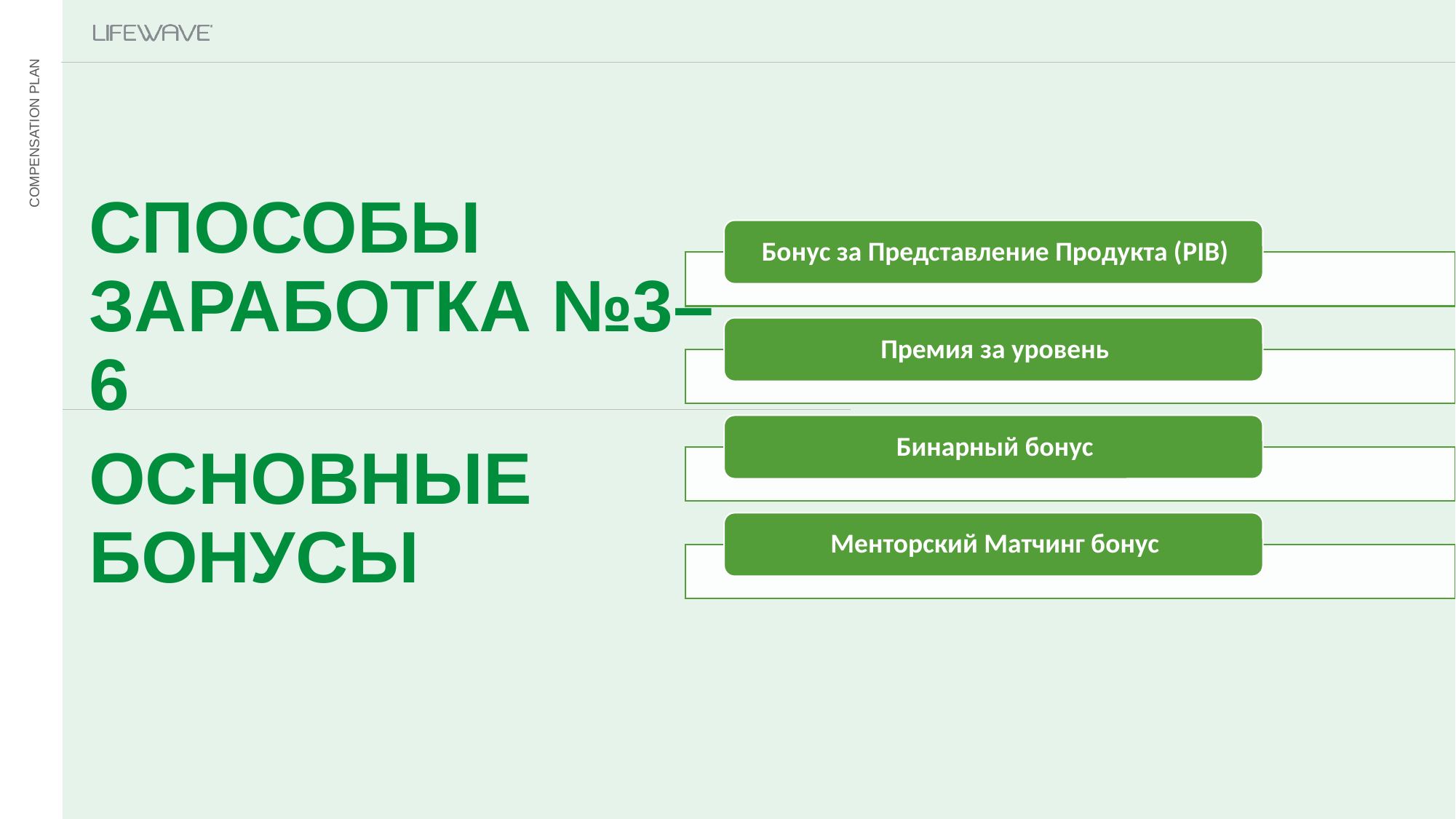

Бонус за Представление Продукта (PIB)
Премия за уровень
Бинарный бонус
Менторский Матчинг бонус
СПОСОБЫ ЗАРАБОТКА №3–6
ОСНОВНЫЕ БОНУСЫ